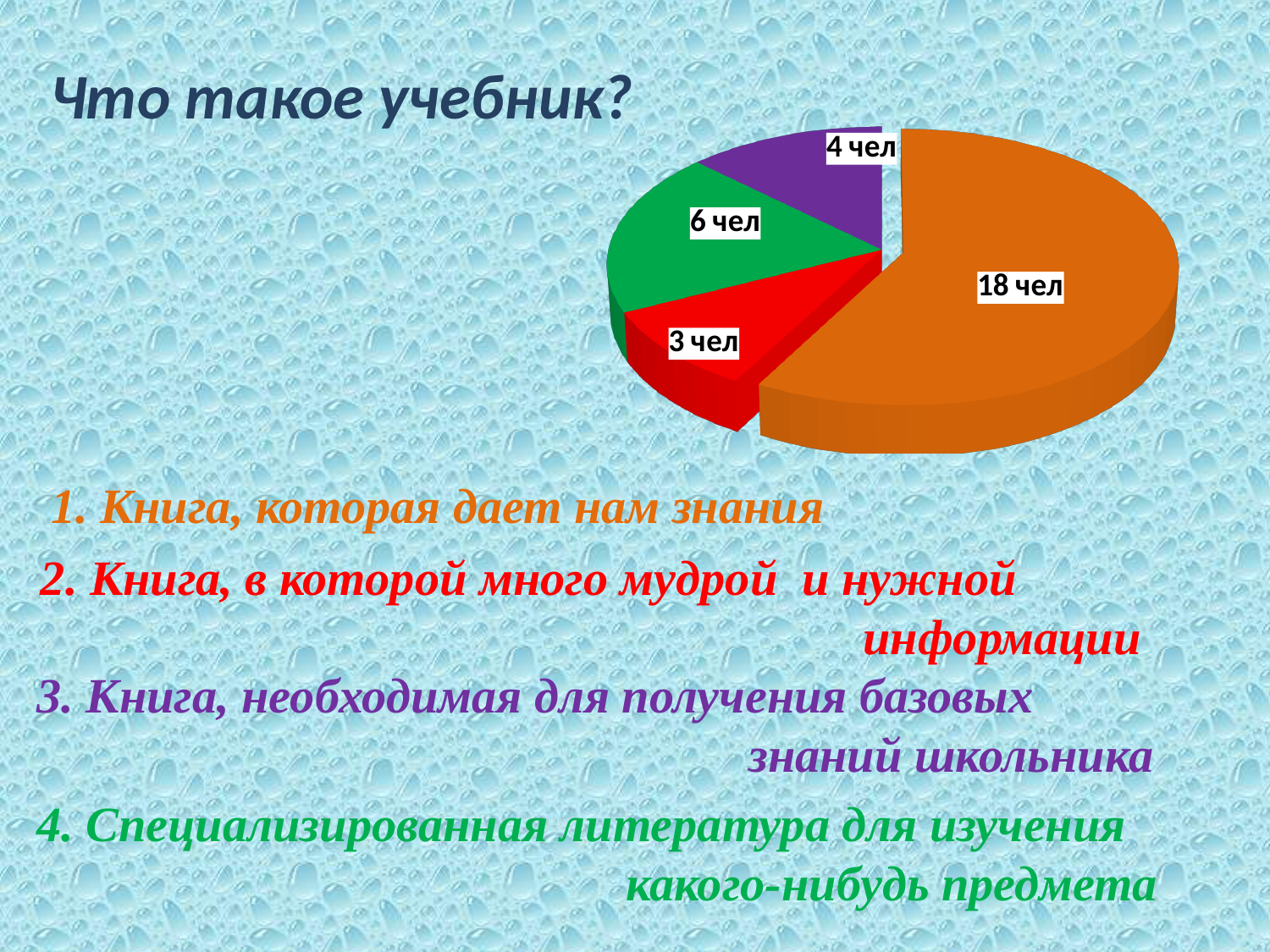

[unsupported chart]

 Что такое учебник?
1. Книга, которая дает нам знания
2. Книга, в которой много мудрой  и нужной
                                                                   информации
3. Книга, необходимая для получения базовых
                                                          знаний школьника
4. Специализированная литература для изучения
                                                какого-нибудь предмета